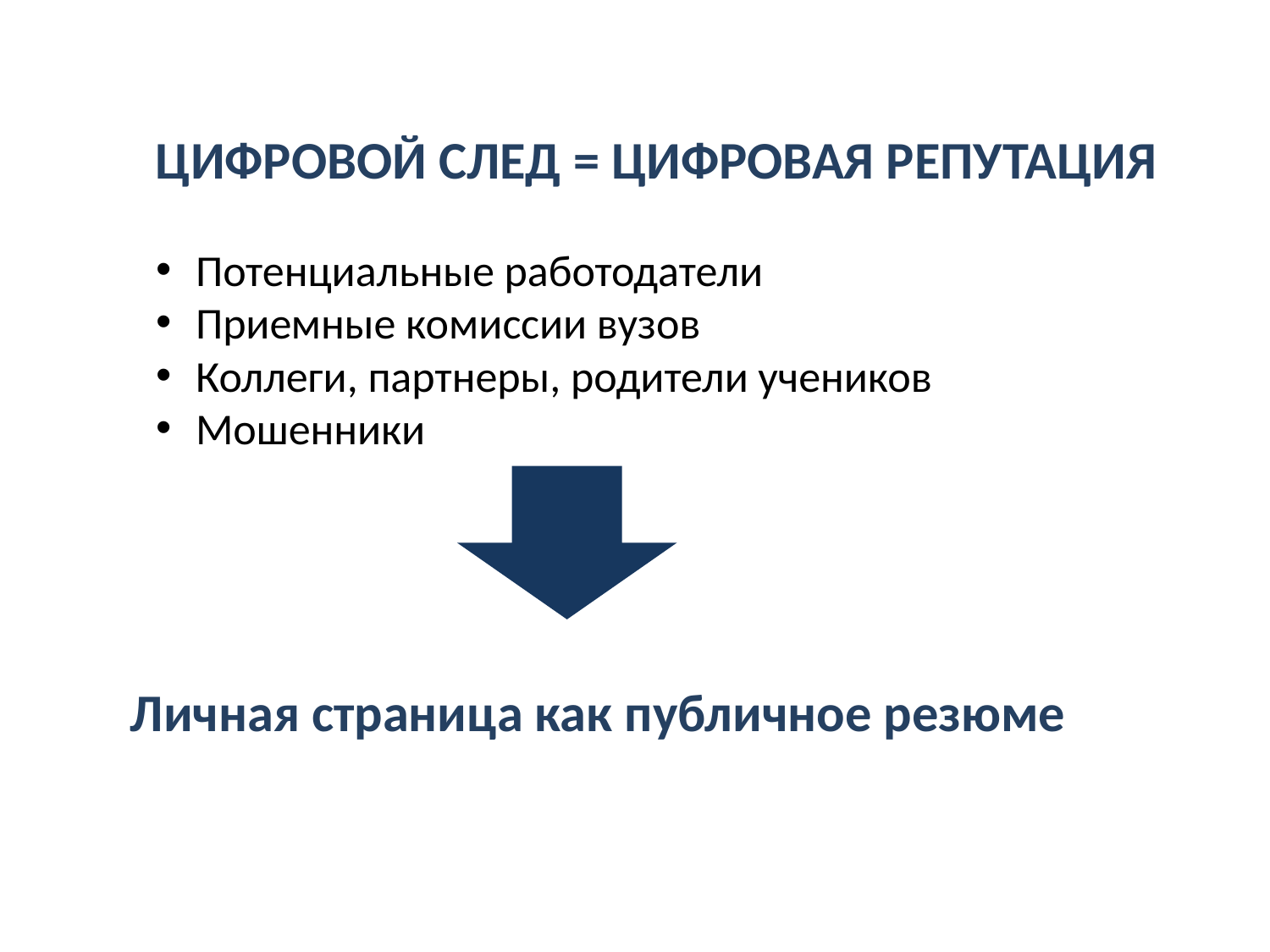

ЦИФРОВОЙ СЛЕД = ЦИФРОВАЯ РЕПУТАЦИЯ
Потенциальные работодатели
Приемные комиссии вузов
Коллеги, партнеры, родители учеников
Мошенники

Личная страница как публичное резюме